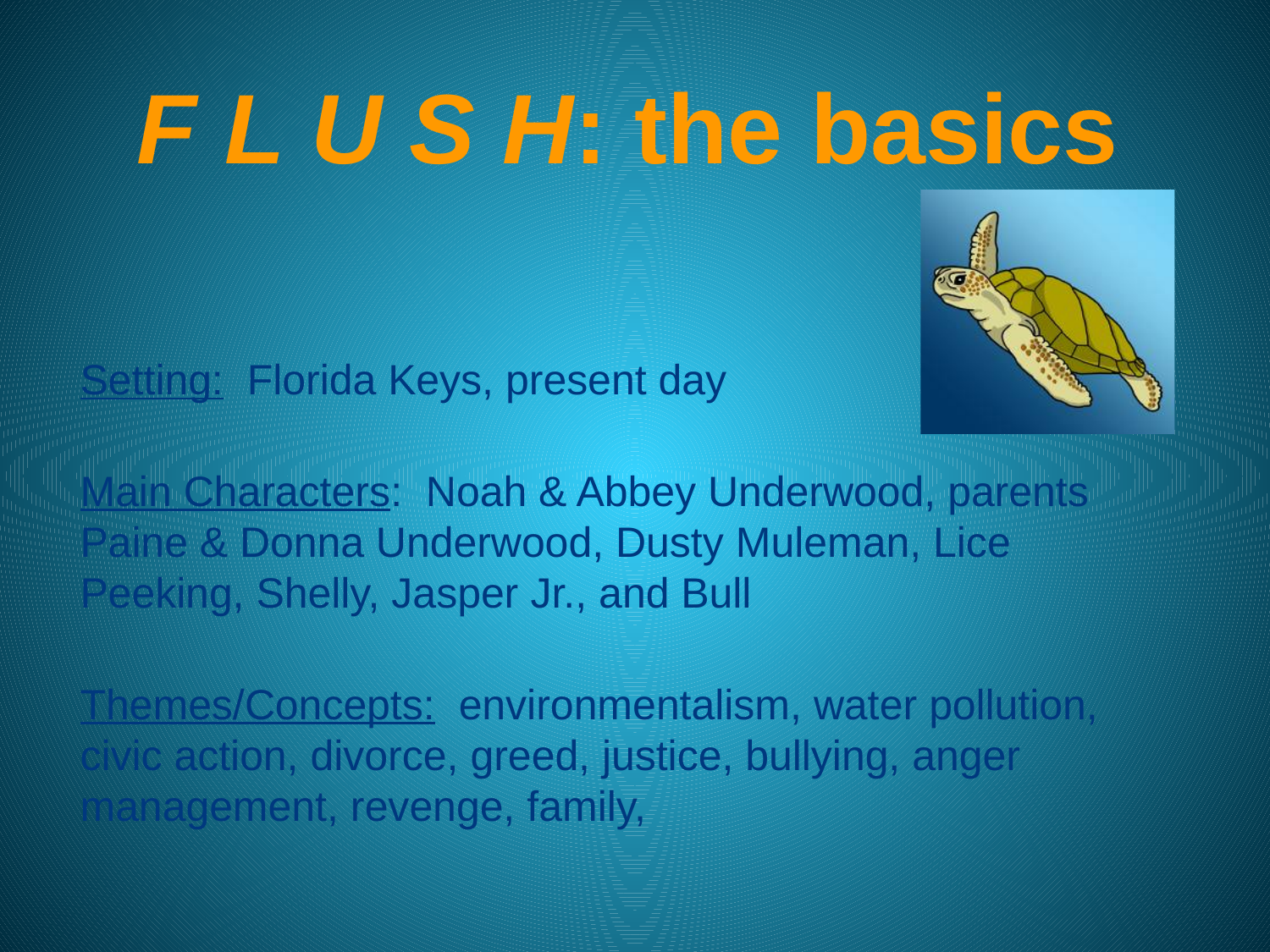

# F L U S H: the basics

Setting:  Florida Keys, present day

Main Characters:  Noah & Abbey Underwood, parents Paine & Donna Underwood, Dusty Muleman, Lice Peeking, Shelly, Jasper Jr., and Bull

Themes/Concepts:  environmentalism, water pollution, civic action, divorce, greed, justice, bullying, anger management, revenge, family,